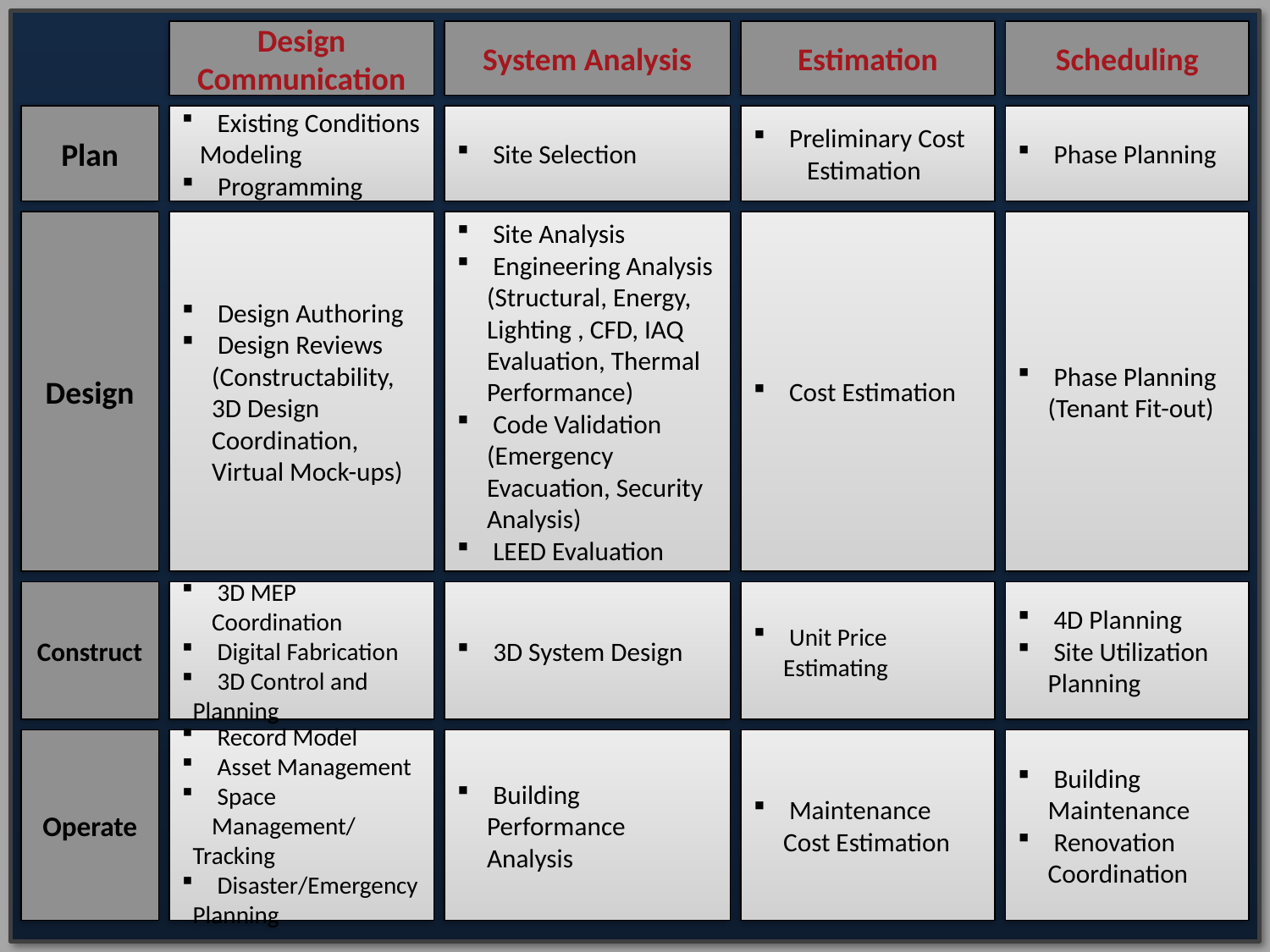

Design Communication
System Analysis
Estimation
Scheduling
Plan
 Existing Conditions
   Modeling
 Programming
 Site Selection
 Preliminary Cost       Estimation
 Phase Planning
Design
 Design Authoring
 Design Reviews (Constructability, 3D Design Coordination, Virtual Mock-ups)
 Site Analysis
 Engineering Analysis (Structural, Energy, Lighting , CFD, IAQ Evaluation, Thermal Performance)
 Code Validation (Emergency Evacuation, Security Analysis)
 LEED Evaluation
 Cost Estimation
 Phase Planning (Tenant Fit-out)
Construct
 3D MEP Coordination
 Digital Fabrication
 3D Control and
  Planning
 3D System Design
 Unit Price Estimating
 4D Planning
 Site Utilization Planning
Operate
 Record Model
 Asset Management
 Space Management/
  Tracking
 Disaster/Emergency
  Planning
 Building Performance Analysis
 Maintenance Cost Estimation
 Building Maintenance
 Renovation Coordination